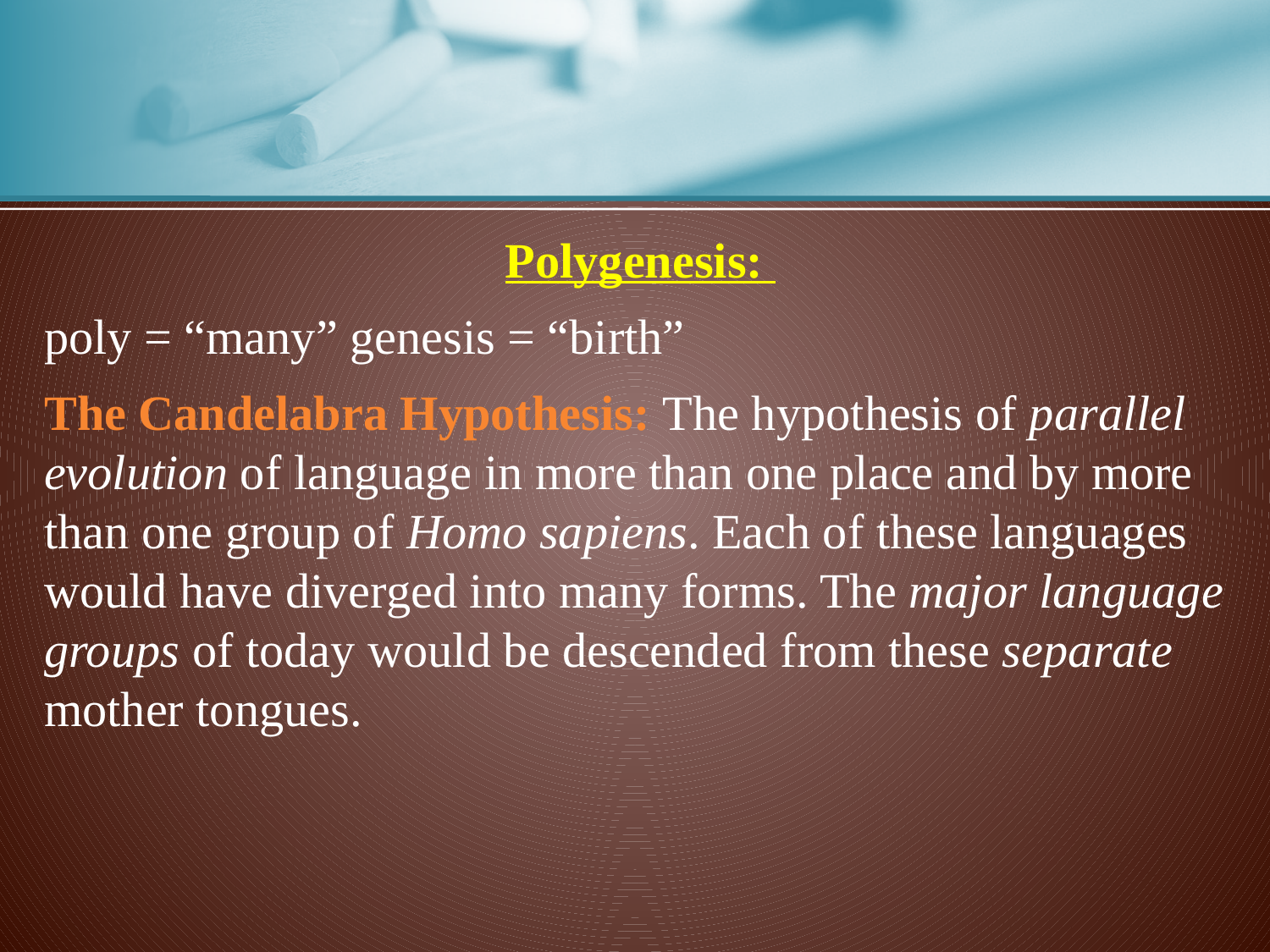

Polygenesis:
poly = “many” genesis = “birth”
The Candelabra Hypothesis: The hypothesis of parallel evolution of language in more than one place and by more than one group of Homo sapiens. Each of these languages would have diverged into many forms. The major language groups of today would be descended from these separate mother tongues.